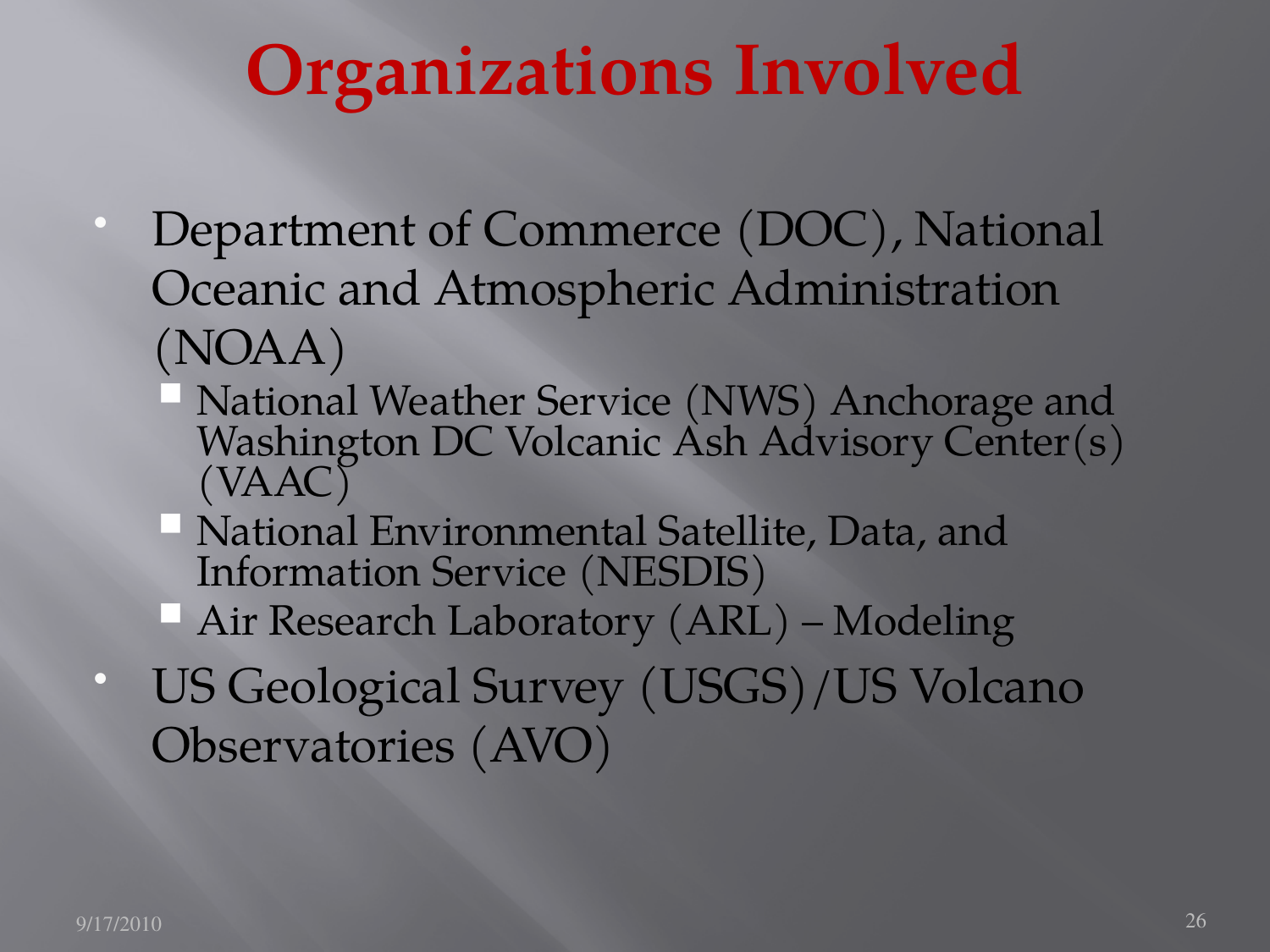

# Organizations Involved
Department of Commerce (DOC), National Oceanic and Atmospheric Administration (NOAA)
National Weather Service (NWS) Anchorage and Washington DC Volcanic Ash Advisory Center(s) (VAAC)
National Environmental Satellite, Data, and Information Service (NESDIS)
Air Research Laboratory (ARL) – Modeling
US Geological Survey (USGS)/US Volcano Observatories (AVO)

9/17/2010
26